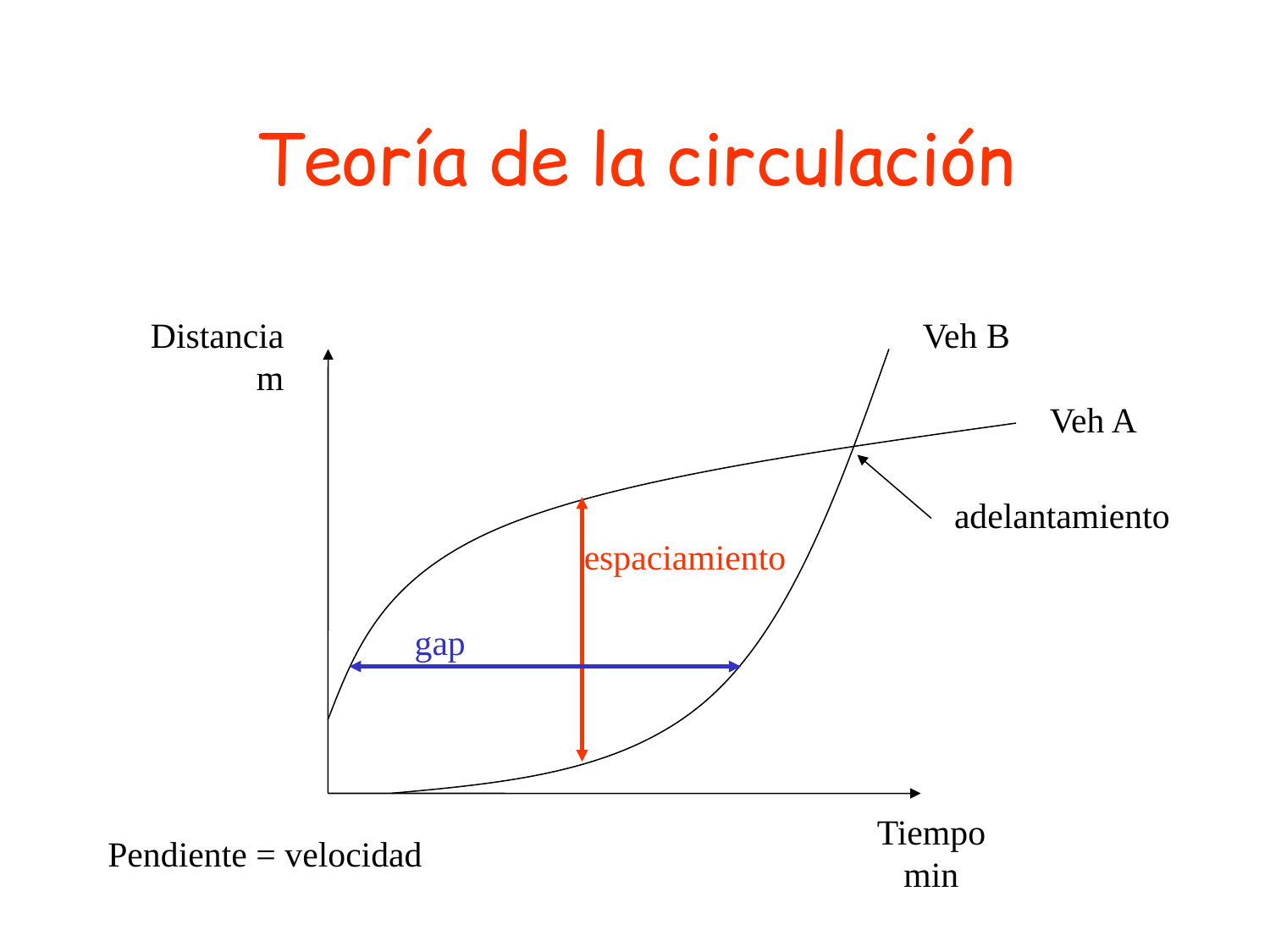

# Teoría de la circulación
Distancia m
Veh B

Veh A

adelantamiento

espaciamiento
gap

Tiempo min
Pendiente = velocidad